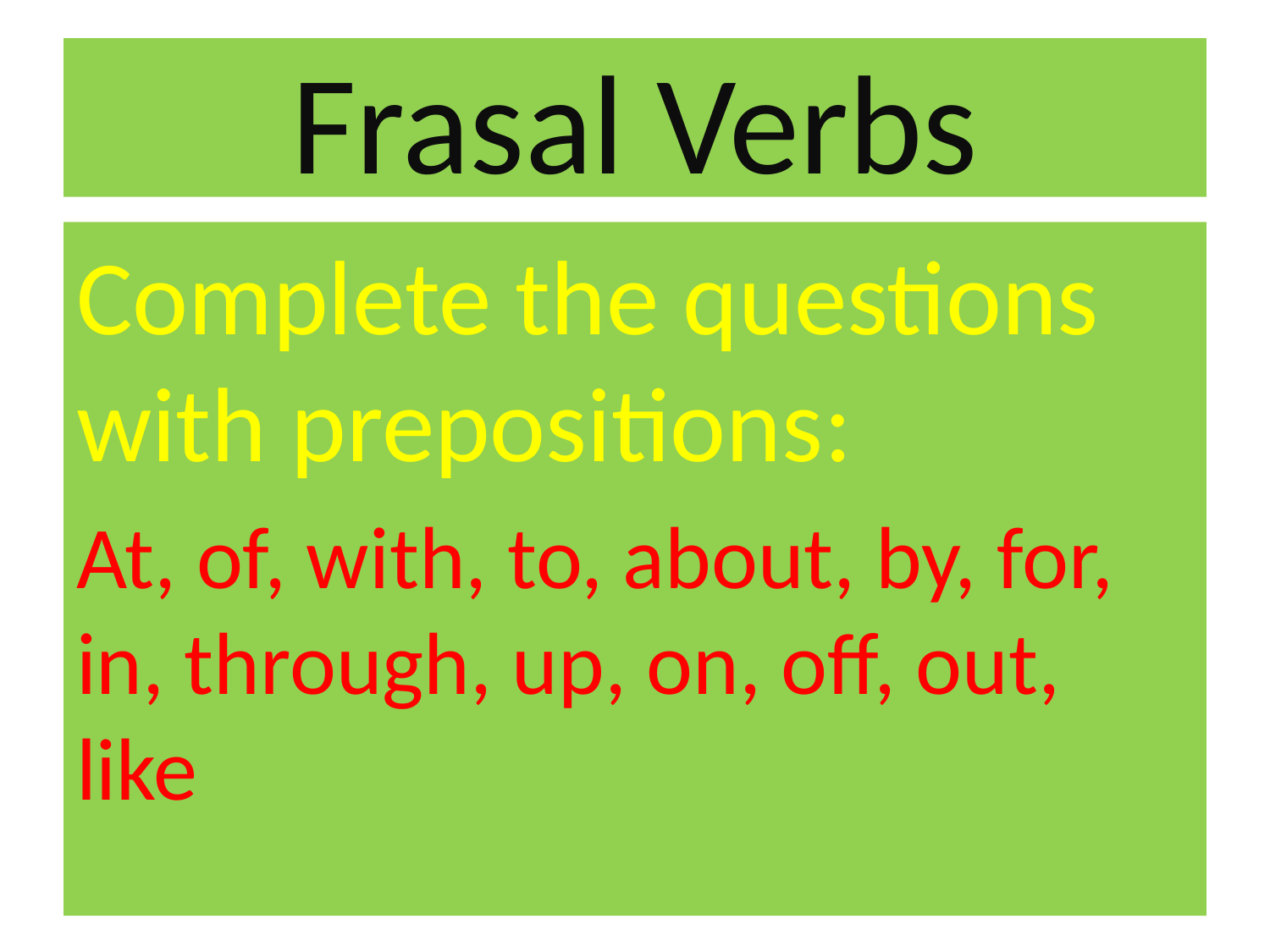

# Frasal Verbs
Complete the questions with prepositions:
At, of, with, to, about, by, for, in, through, up, on, off, out, like